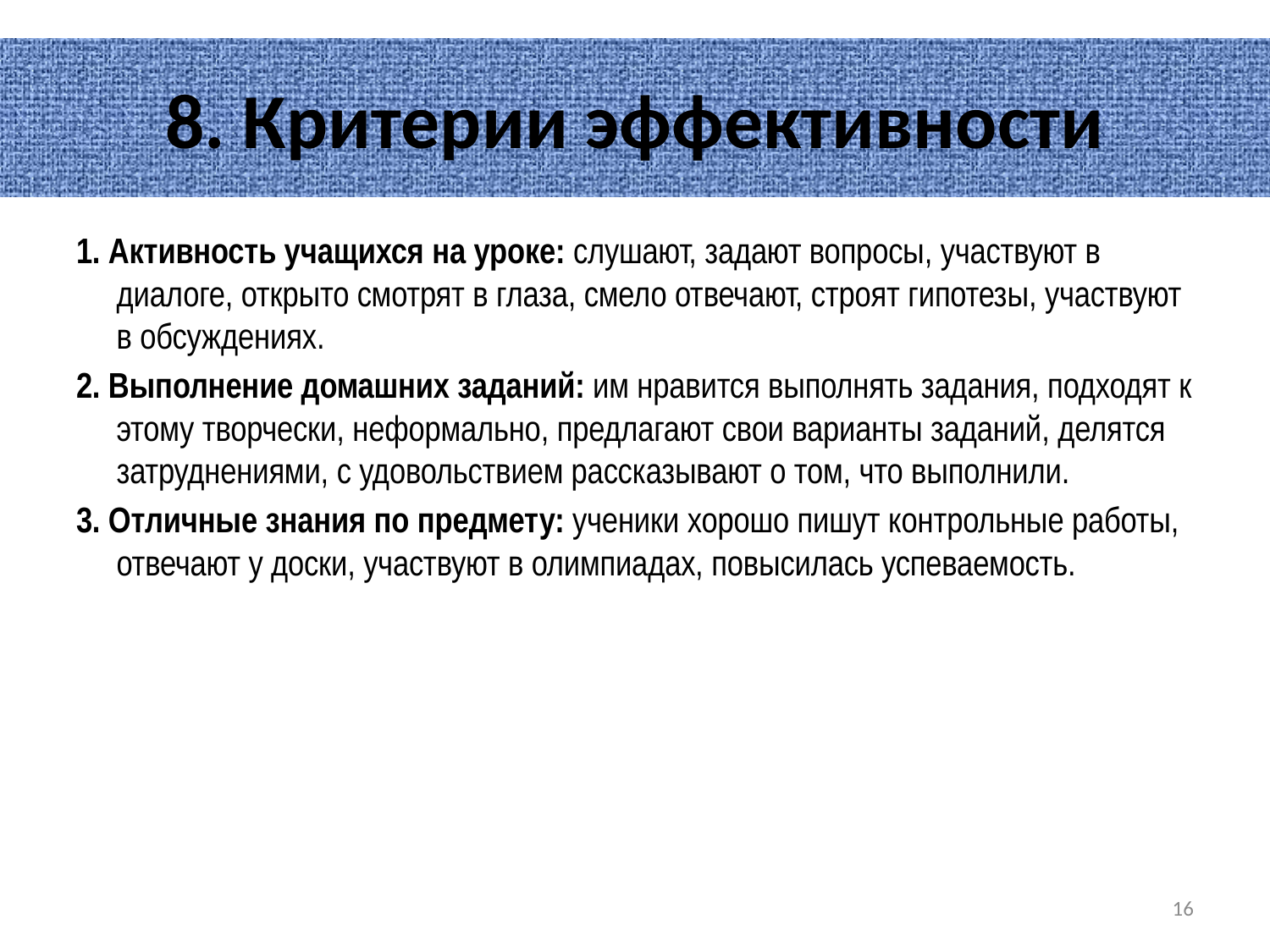

# 8. Критерии эффективности
1. Активность учащихся на уроке: слушают, задают вопросы, участвуют в диалоге, открыто смотрят в глаза, смело отвечают, строят гипотезы, участвуют в обсуждениях.
2. Выполнение домашних заданий: им нравится выполнять задания, подходят к этому творчески, неформально, предлагают свои варианты заданий, делятся затруднениями, с удовольствием рассказывают о том, что выполнили.
3. Отличные знания по предмету: ученики хорошо пишут контрольные работы, отвечают у доски, участвуют в олимпиадах, повысилась успеваемость.

16